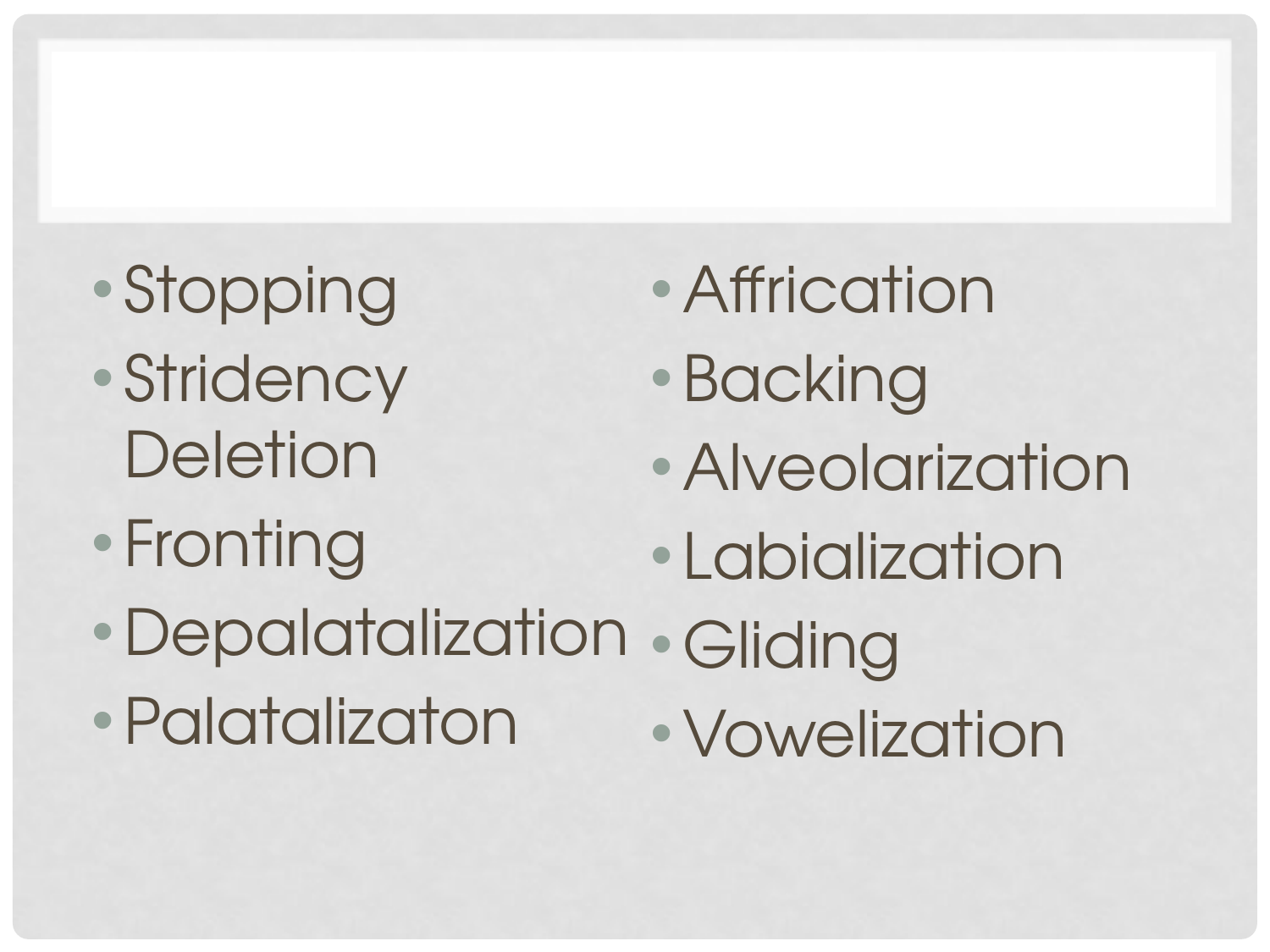

#
Stopping
Stridency Deletion
Fronting
Depalatalization
Palatalizaton
Affrication
Backing
Alveolarization
Labialization
Gliding
Vowelization